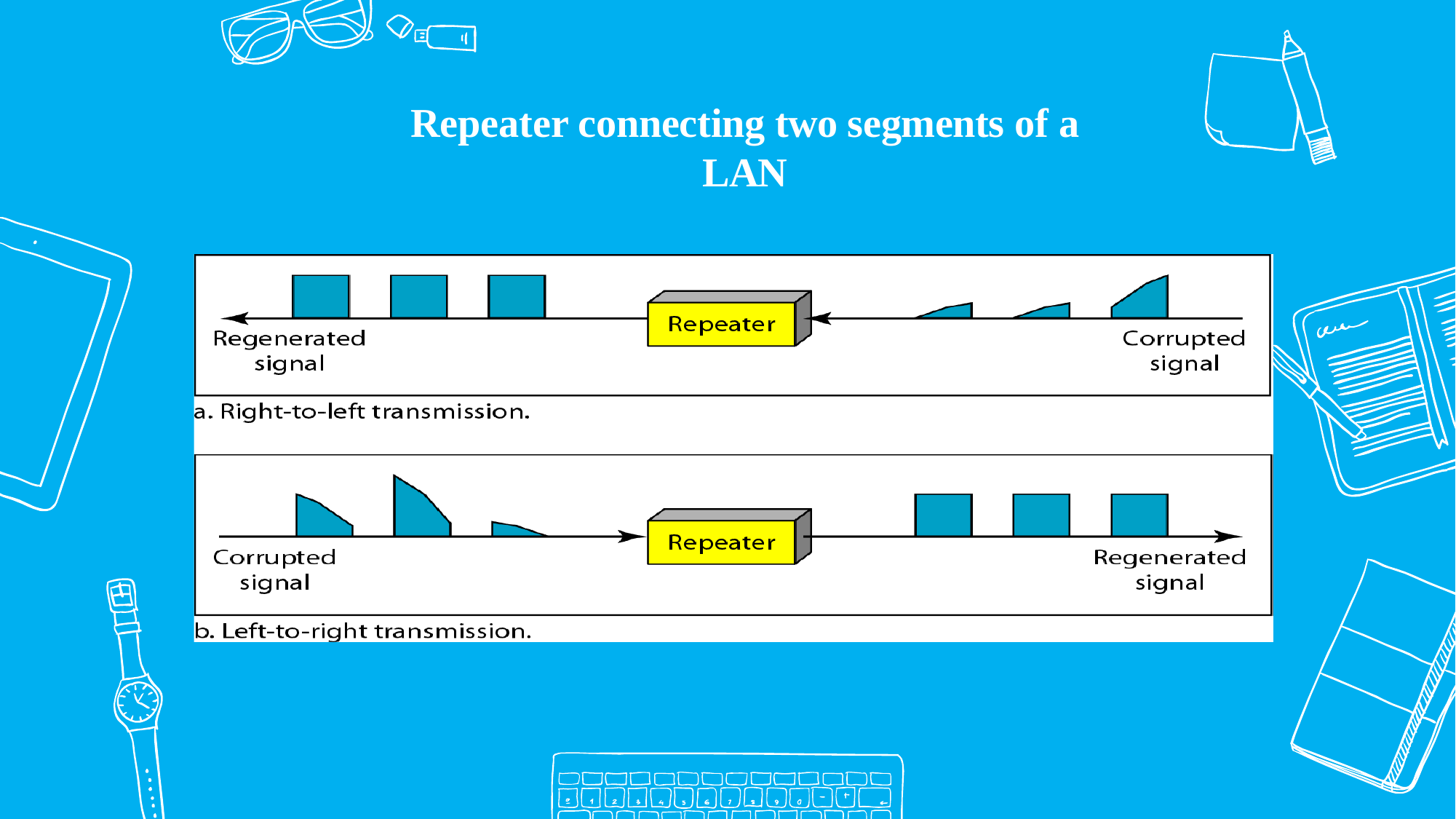

Repeater connecting two segments of a LAN